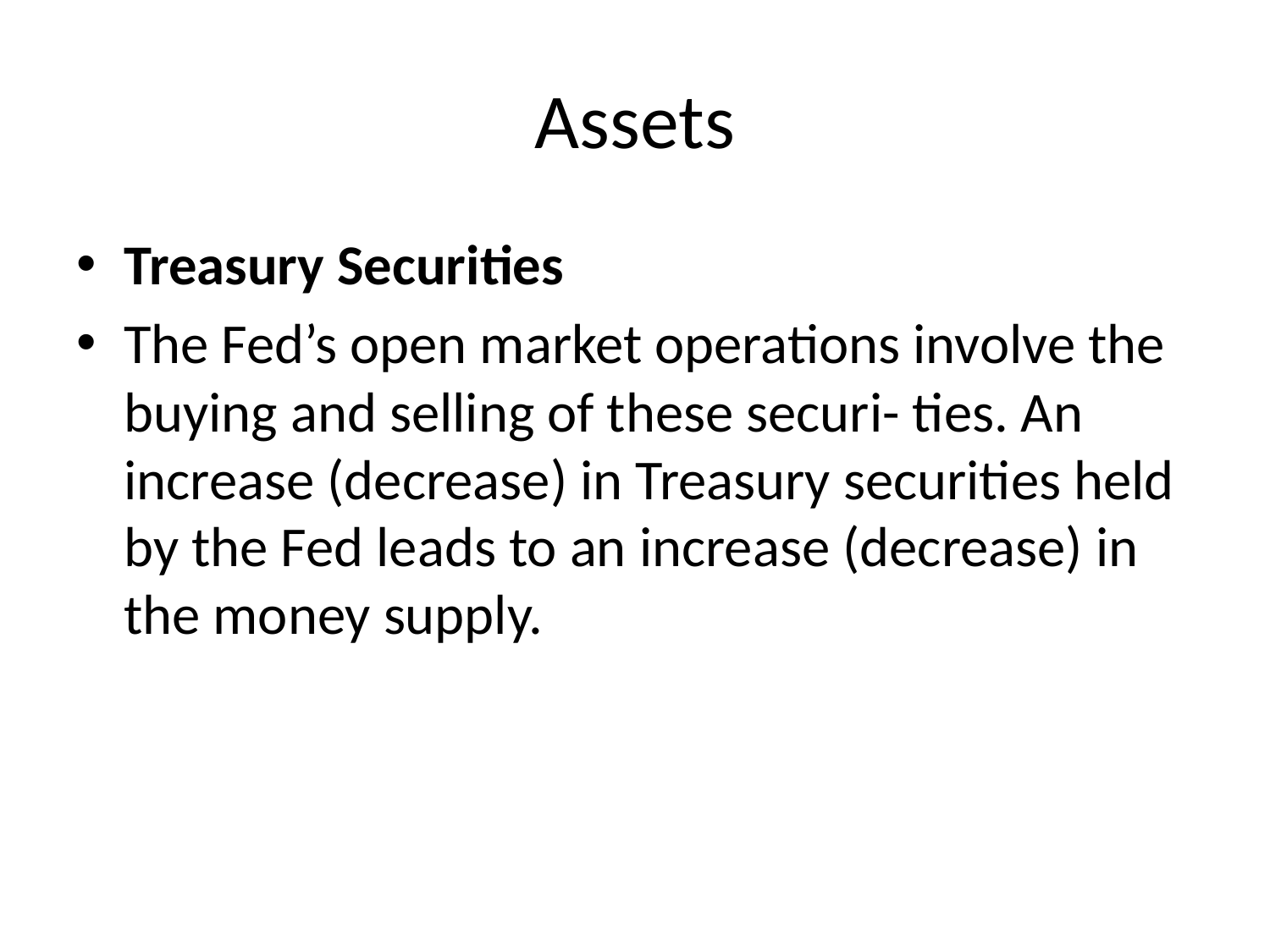

# Assets
Treasury Securities
The Fed’s open market operations involve the buying and selling of these securi- ties. An increase (decrease) in Treasury securities held by the Fed leads to an increase (decrease) in the money supply.